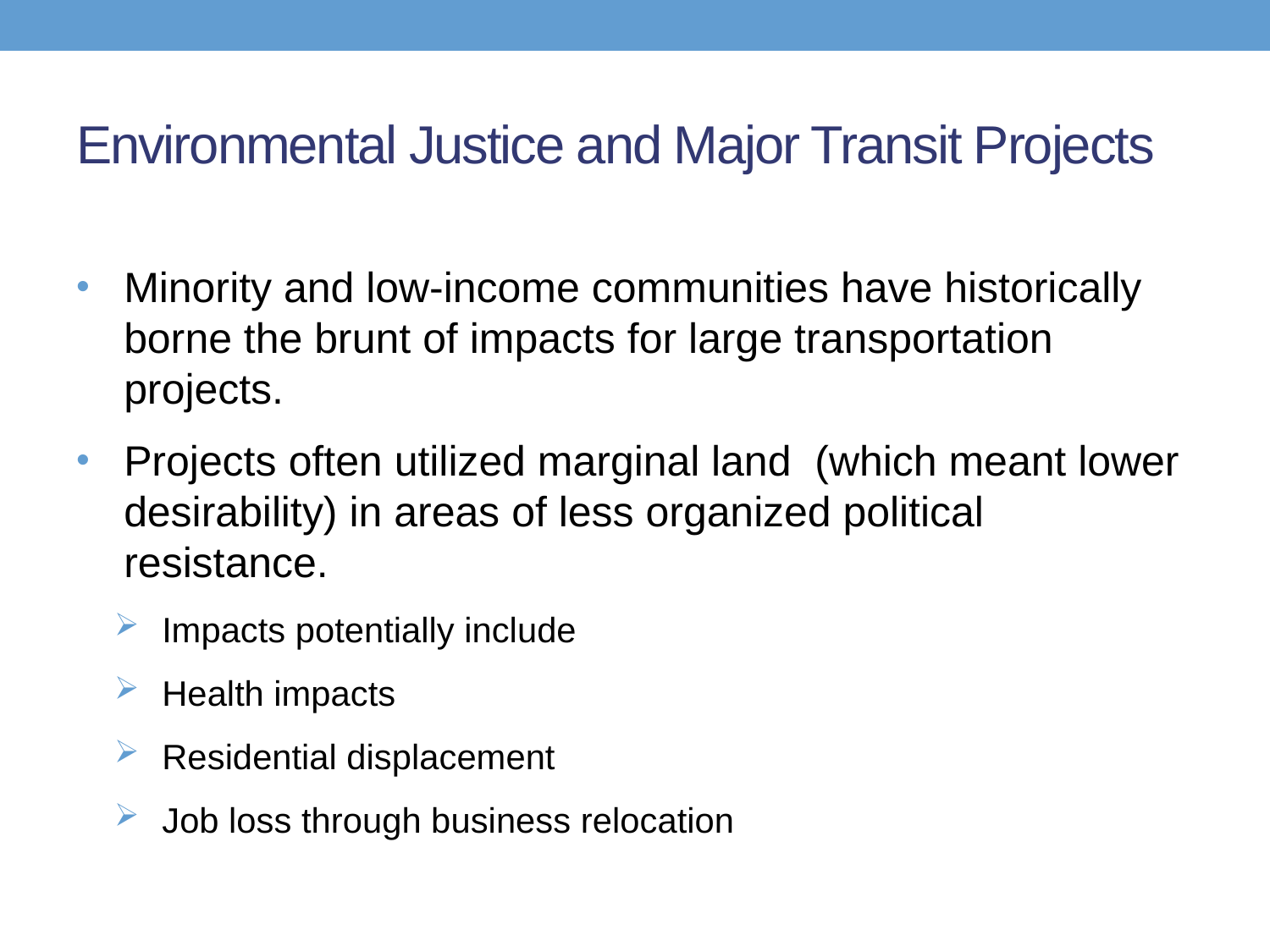

# Environmental Justice and Major Transit Projects
Minority and low-income communities have historically borne the brunt of impacts for large transportation projects.
Projects often utilized marginal land  (which meant lower desirability) in areas of less organized political resistance.
Impacts potentially include
Health impacts
Residential displacement
Job loss through business relocation